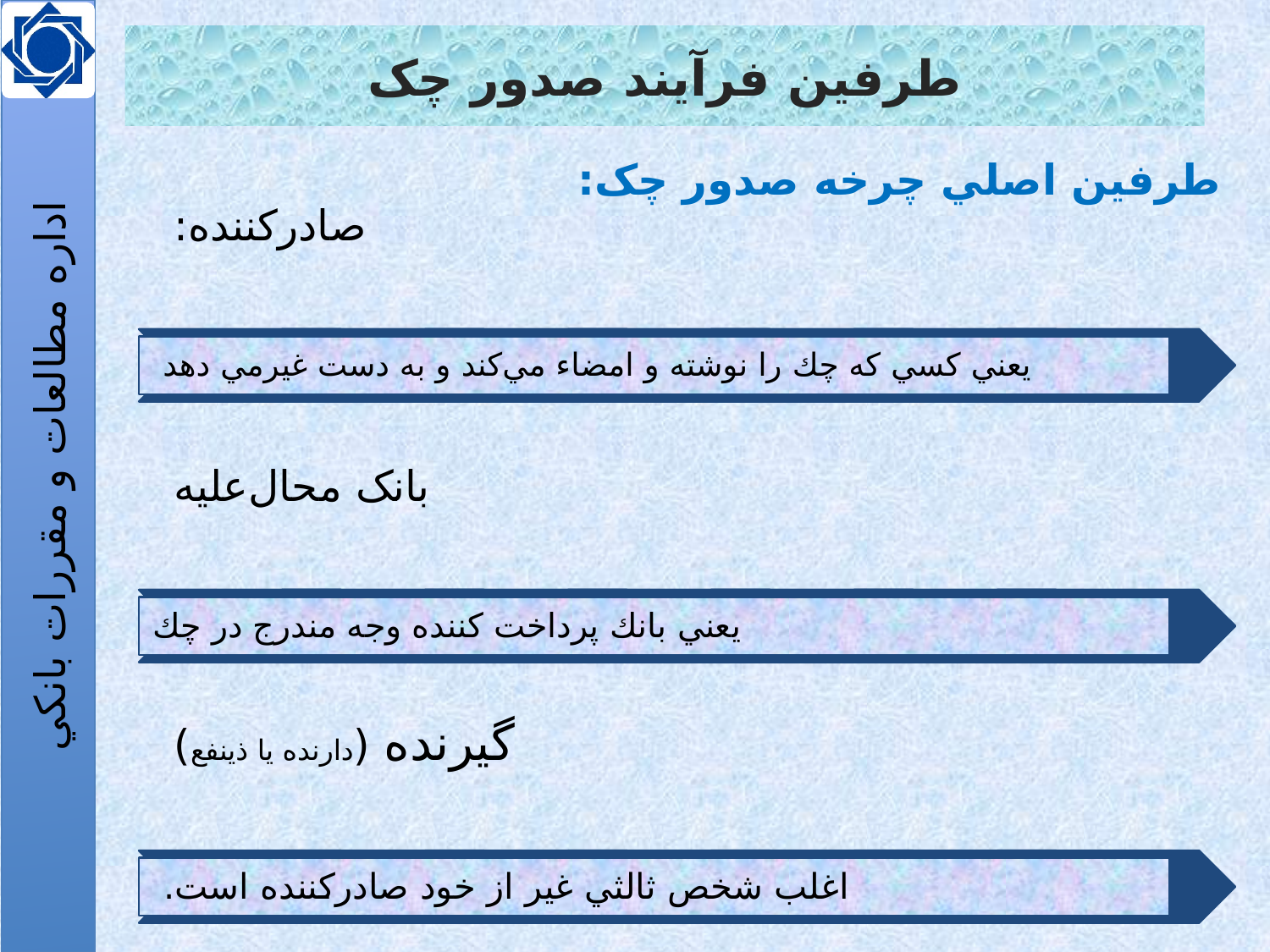

# طرفين فرآيند صدور چک
طرفين اصلي چرخه صدور چک:

يعني كسي ‌كه چك‌ را نوشته و‌ امضاء مي‌كند‌ و به دست ‌غير‌مي دهد
بانک محال‌عليه
يعني بانك پرداخت كننده وجه مندرج در چك
   گيرنده (دارنده يا ذينفع)
صادرکننده: